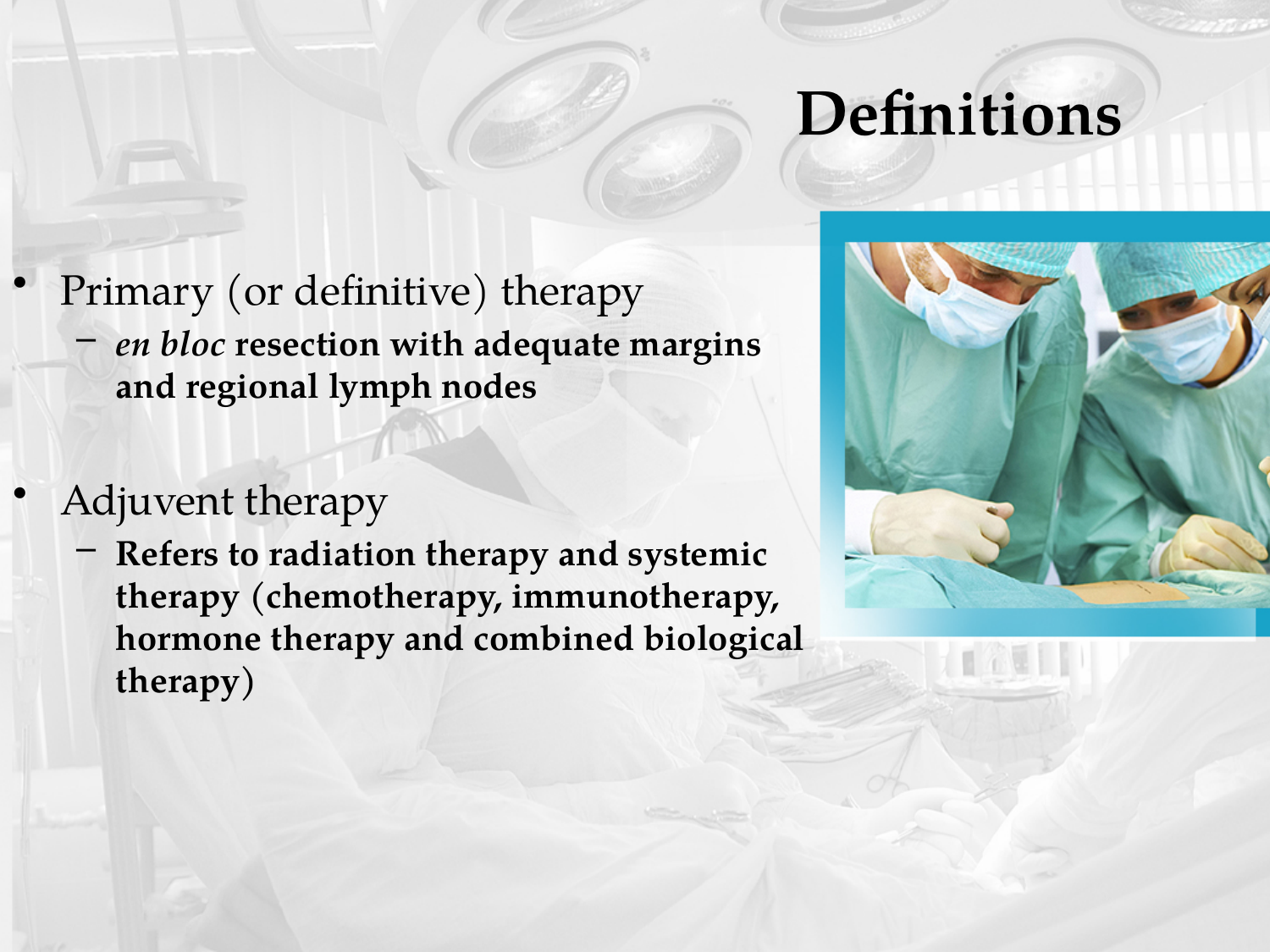

# Definitions
Primary (or definitive) therapy
en bloc resection with adequate margins and regional lymph nodes

Adjuvent therapy
Refers to radiation therapy and systemic therapy (chemotherapy, immunotherapy, hormone therapy and combined biological therapy)